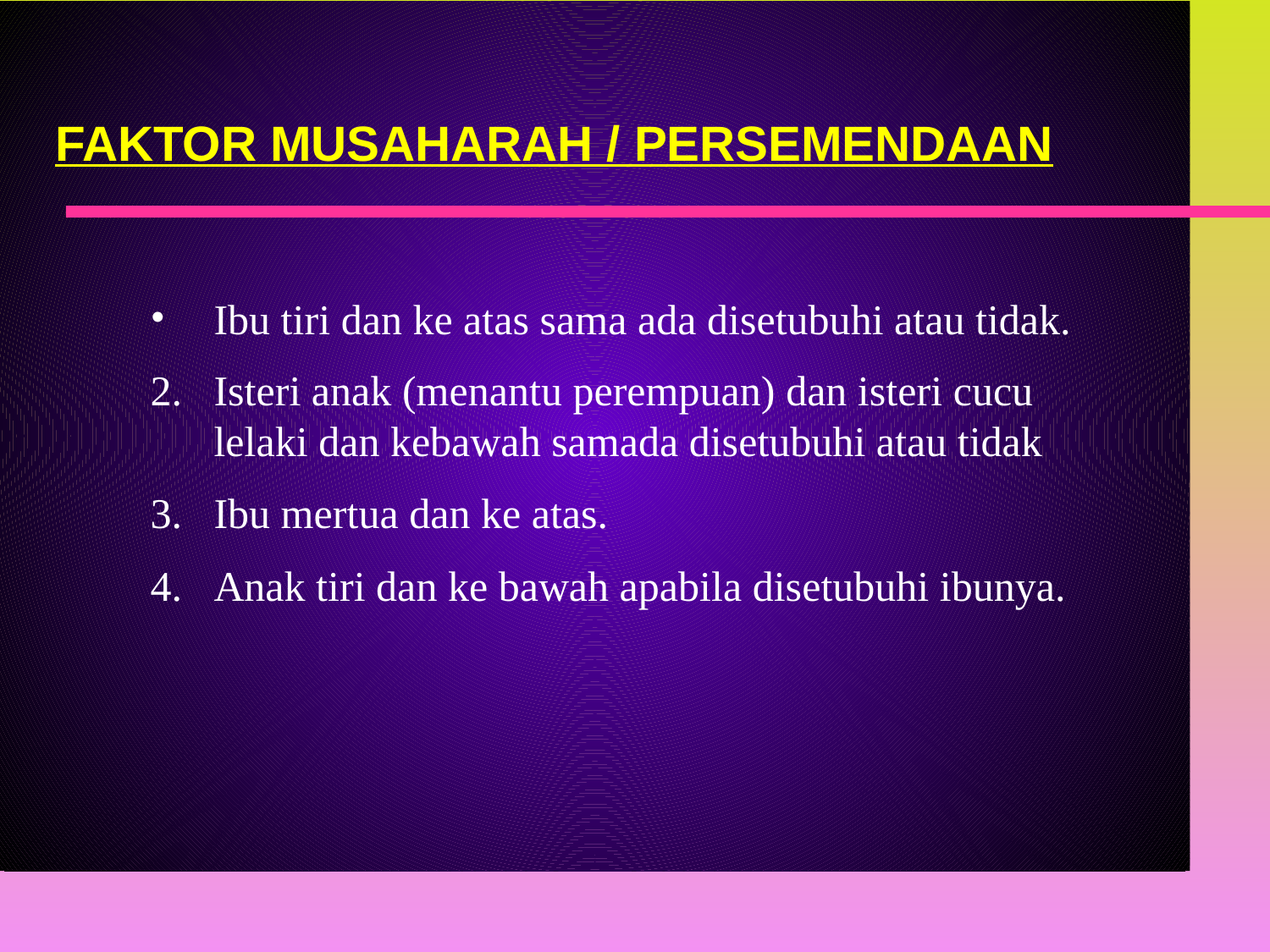

# FAKTOR MUSAHARAH / PERSEMENDAAN
Ibu tiri dan ke atas sama ada disetubuhi atau tidak.
Isteri anak (menantu perempuan) dan isteri cucu lelaki dan kebawah samada disetubuhi atau tidak
Ibu mertua dan ke atas.
Anak tiri dan ke bawah apabila disetubuhi ibunya.